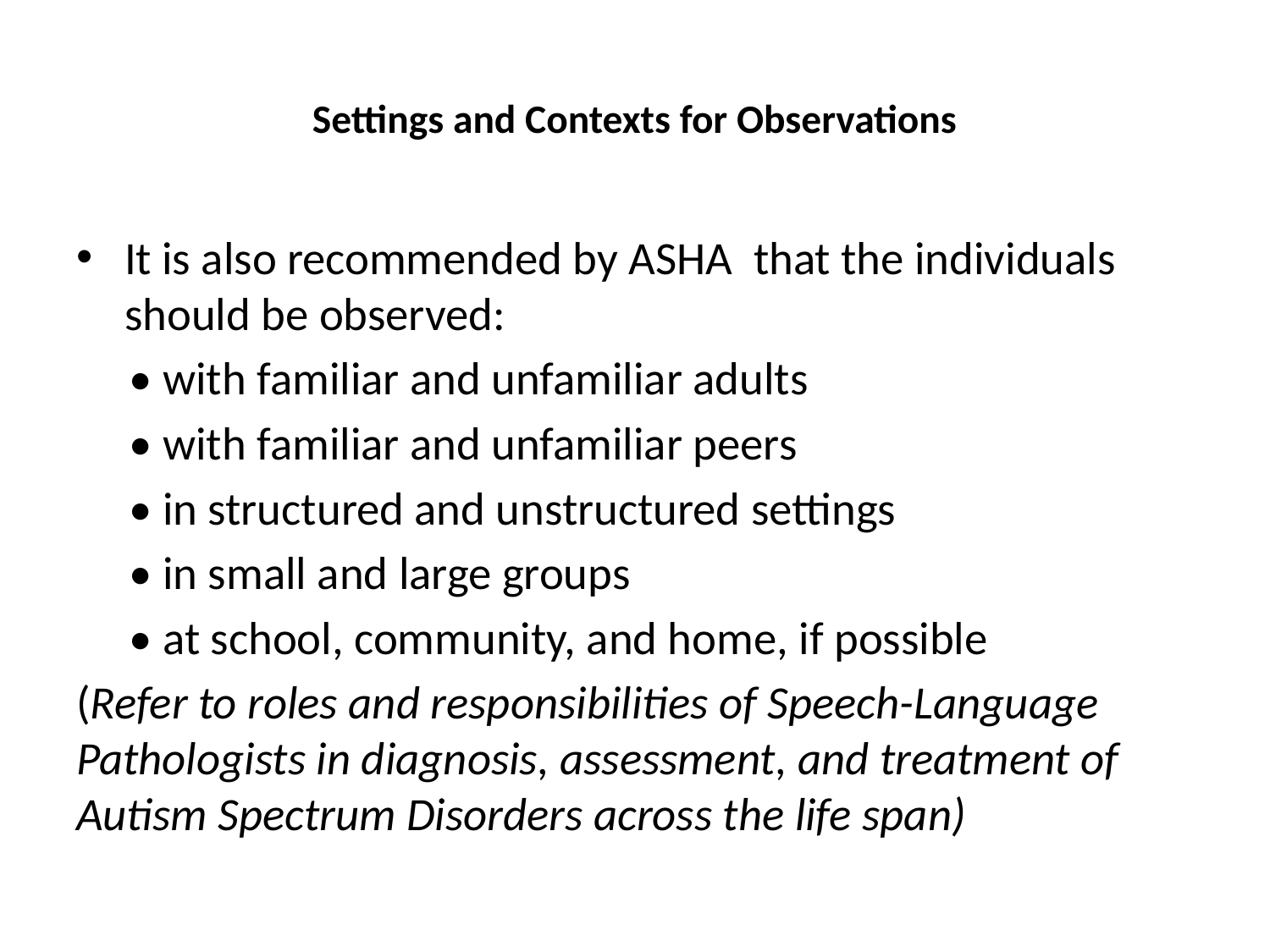

# Settings and Contexts for Observations
It is also recommended by ASHA  that the individuals should be observed:
     • with familiar and unfamiliar adults
     • with familiar and unfamiliar peers
     • in structured and unstructured settings
     • in small and large groups
     • at school, community, and home, if possible
(Refer to roles and responsibilities of Speech-Language Pathologists in diagnosis, assessment, and treatment of Autism Spectrum Disorders across the life span)